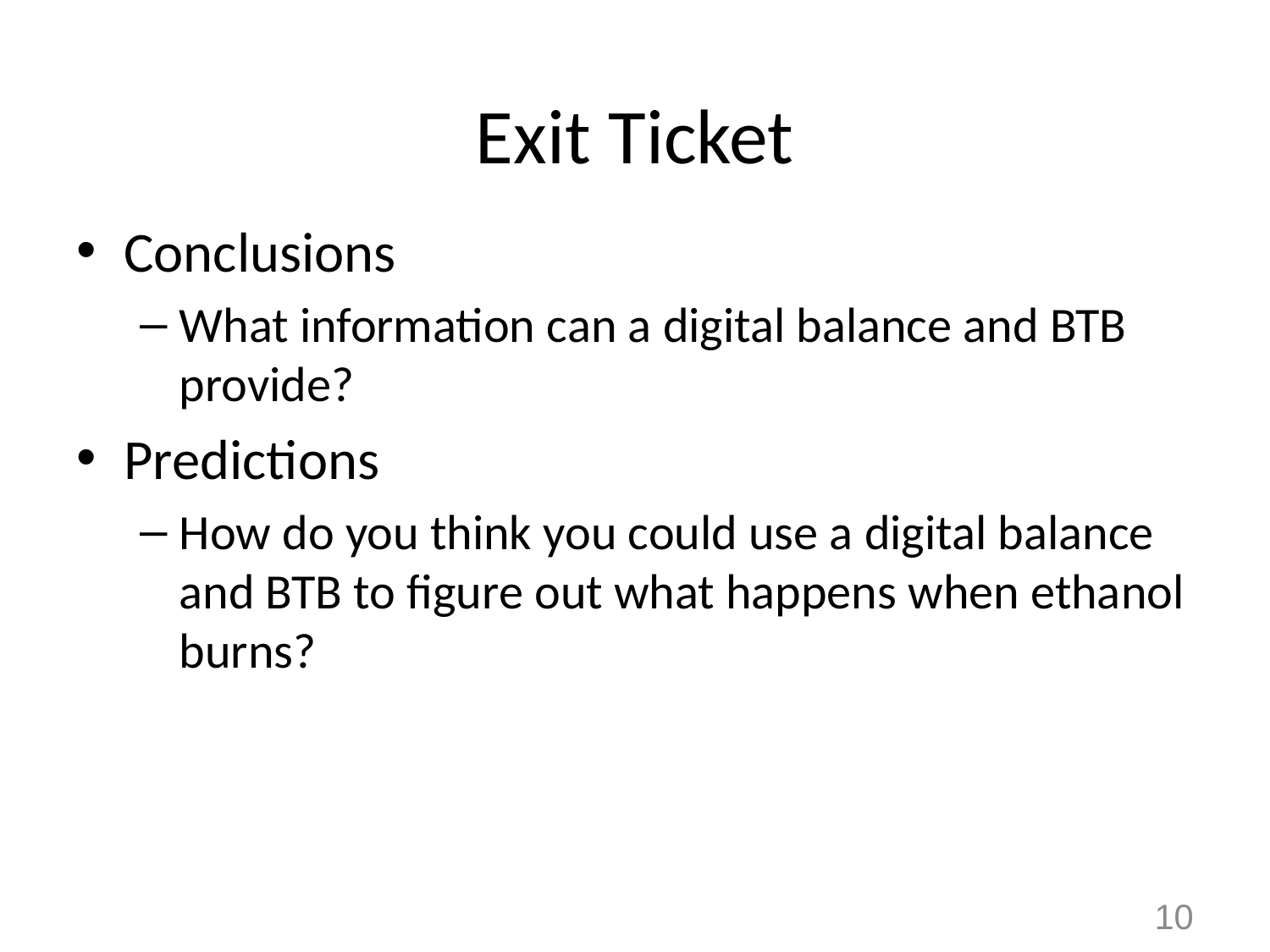

# Exit Ticket
Conclusions
What information can a digital balance and BTB provide?
Predictions
How do you think you could use a digital balance and BTB to figure out what happens when ethanol burns?

10